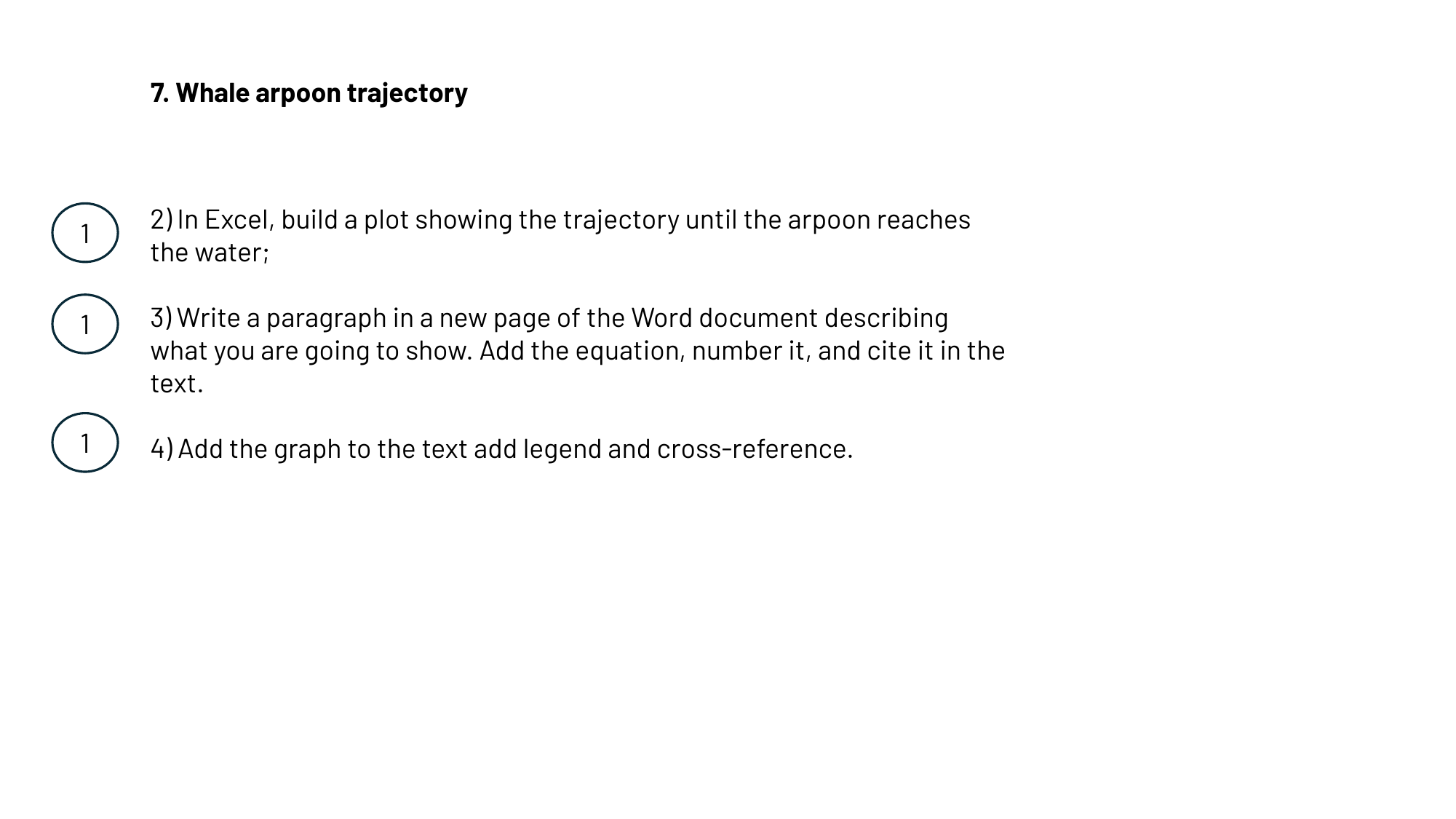

7. Whale arpoon trajectory
2) In Excel, build a plot showing the trajectory until the arpoon reaches the water;

3) Write a paragraph in a new page of the Word document describing what you are going to show. Add the equation, number it, and cite it in the text.

4) Add the graph to the text add legend and cross-reference.
1
1
1